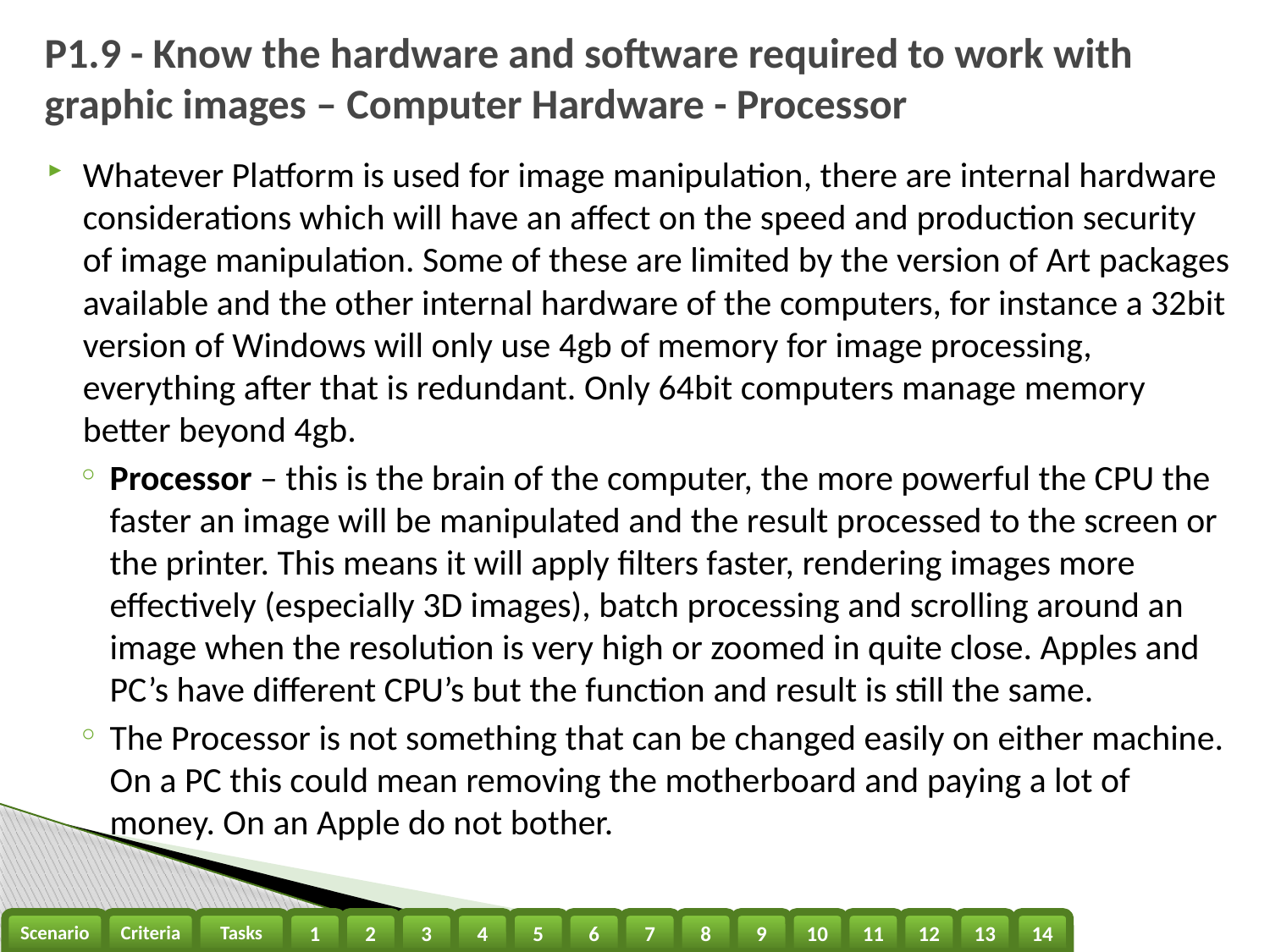

# P1.9 - Know the hardware and software required to work with graphic images – Computer Hardware - Processor
Whatever Platform is used for image manipulation, there are internal hardware considerations which will have an affect on the speed and production security of image manipulation. Some of these are limited by the version of Art packages available and the other internal hardware of the computers, for instance a 32bit version of Windows will only use 4gb of memory for image processing, everything after that is redundant. Only 64bit computers manage memory better beyond 4gb.
Processor – this is the brain of the computer, the more powerful the CPU the faster an image will be manipulated and the result processed to the screen or the printer. This means it will apply filters faster, rendering images more effectively (especially 3D images), batch processing and scrolling around an image when the resolution is very high or zoomed in quite close. Apples and PC’s have different CPU’s but the function and result is still the same.
The Processor is not something that can be changed easily on either machine. On a PC this could mean removing the motherboard and paying a lot of money. On an Apple do not bother.